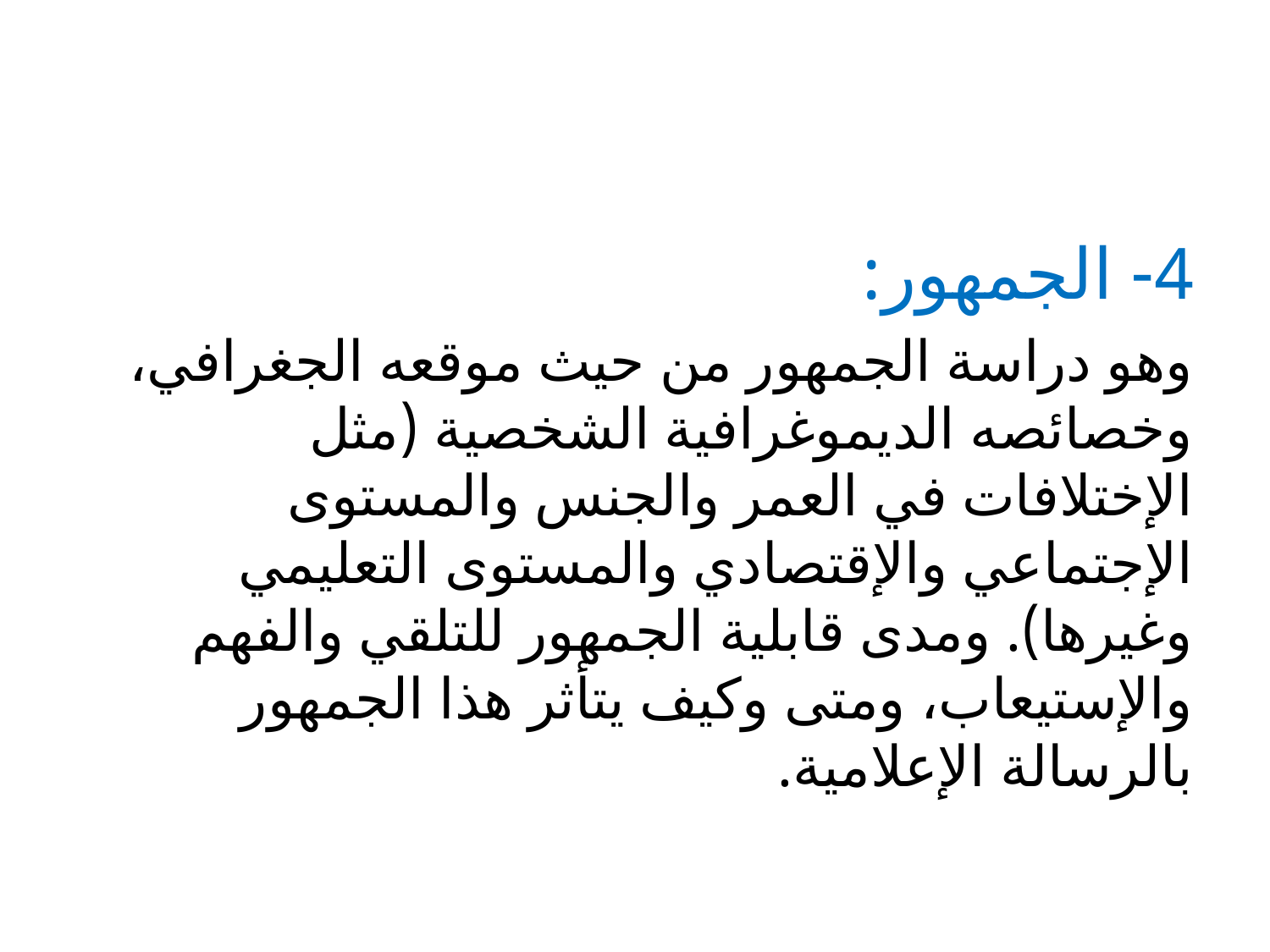

#
4- الجمهور:
وهو دراسة الجمهور من حيث موقعه الجغرافي، وخصائصه الديموغرافية الشخصية (مثل الإختلافات في العمر والجنس والمستوى الإجتماعي والإقتصادي والمستوى التعليمي وغيرها). ومدى قابلية الجمهور للتلقي والفهم والإستيعاب، ومتى وكيف يتأثر هذا الجمهور بالرسالة الإعلامية.